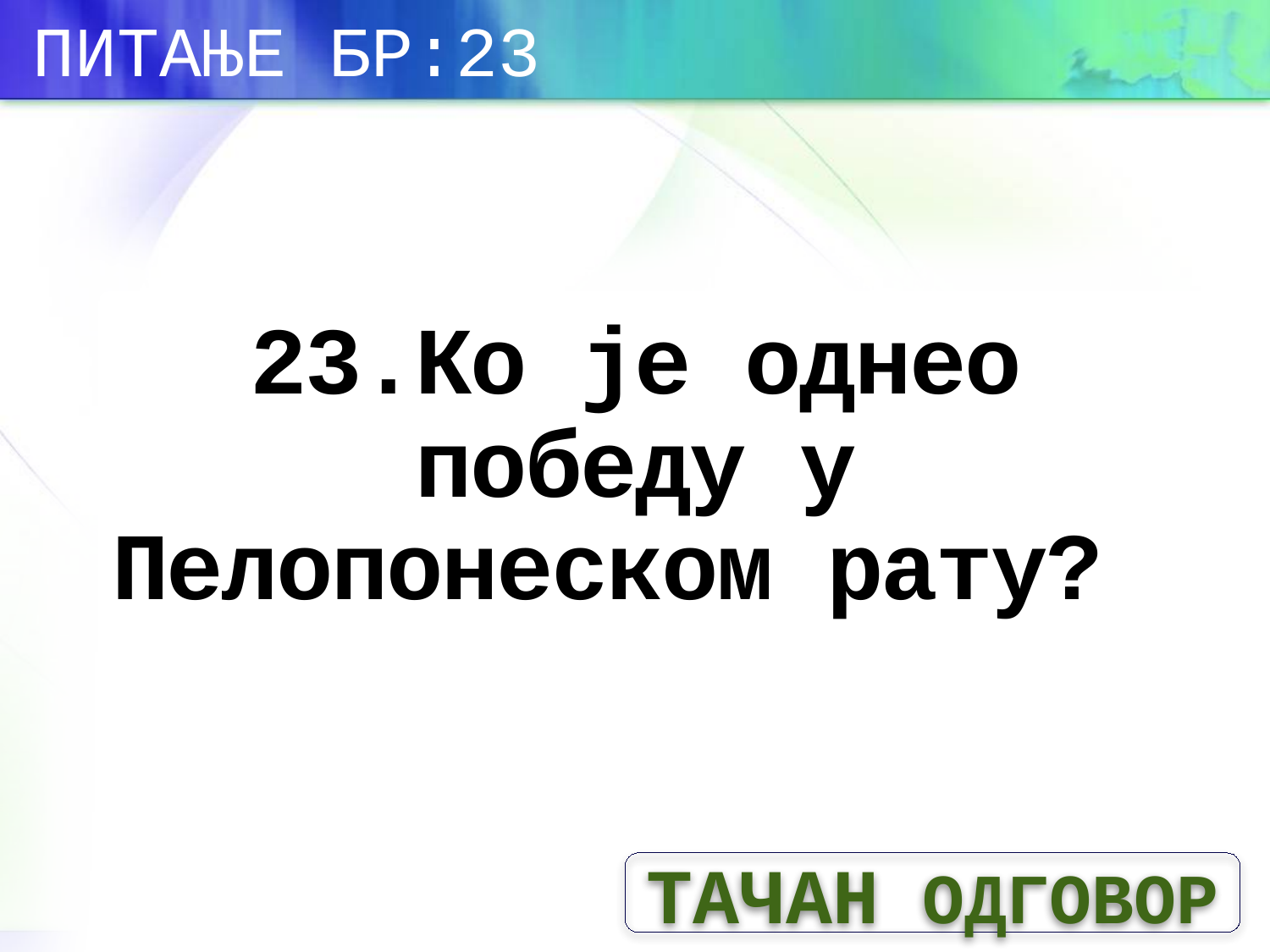

ПИТАЊЕ БР:23
# 23.Ко је однео победу у Пелопонеском рату?
ТАЧАН ОДГОВОР